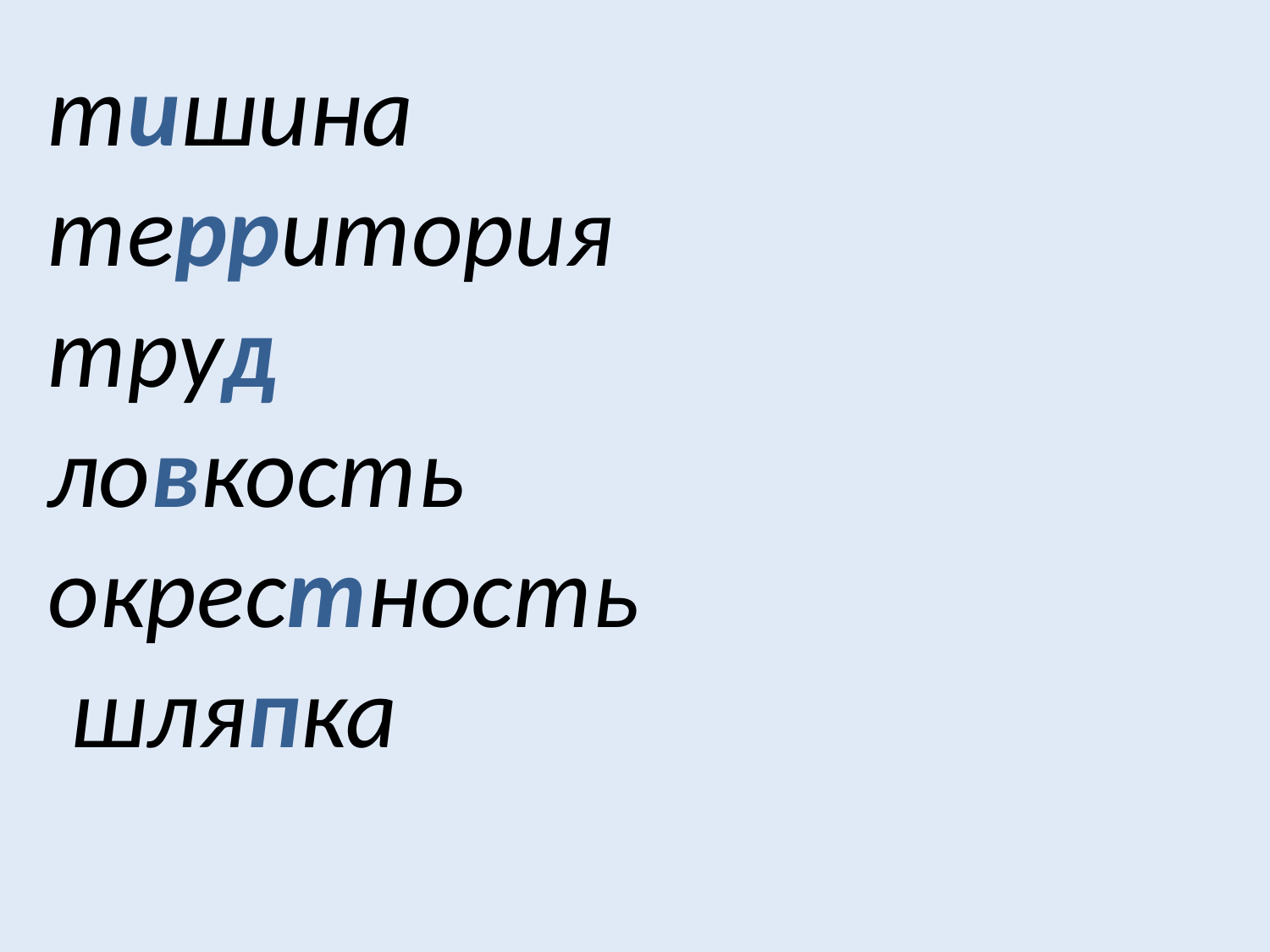

# тишина территория труд ловкость окрестность шляпка